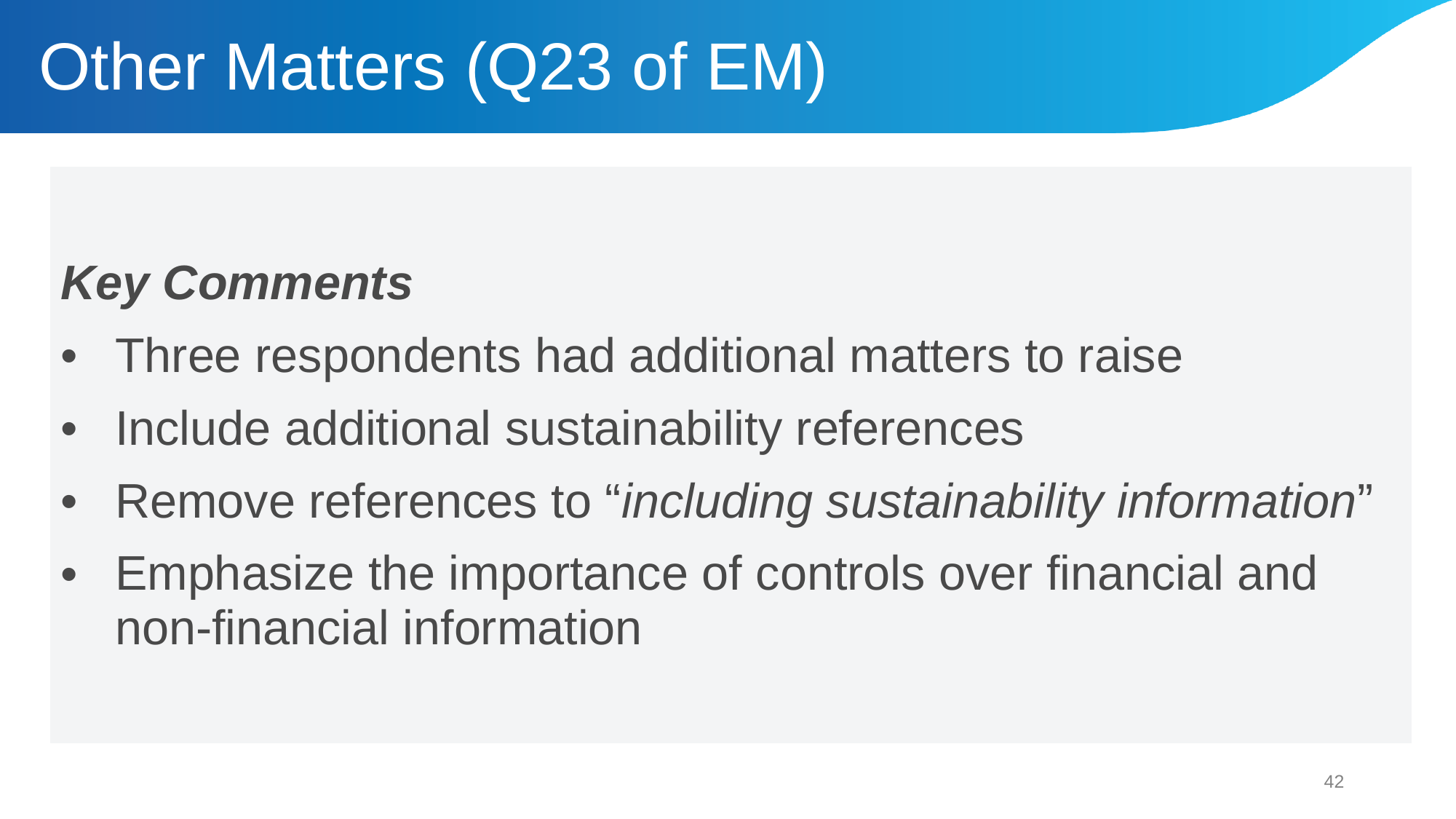

Other Matters (Q23 of EM)
| Key Comments Three respondents had additional matters to raise Include additional sustainability references Remove references to “including sustainability information” Emphasize the importance of controls over financial and non-financial information |
| --- |
42